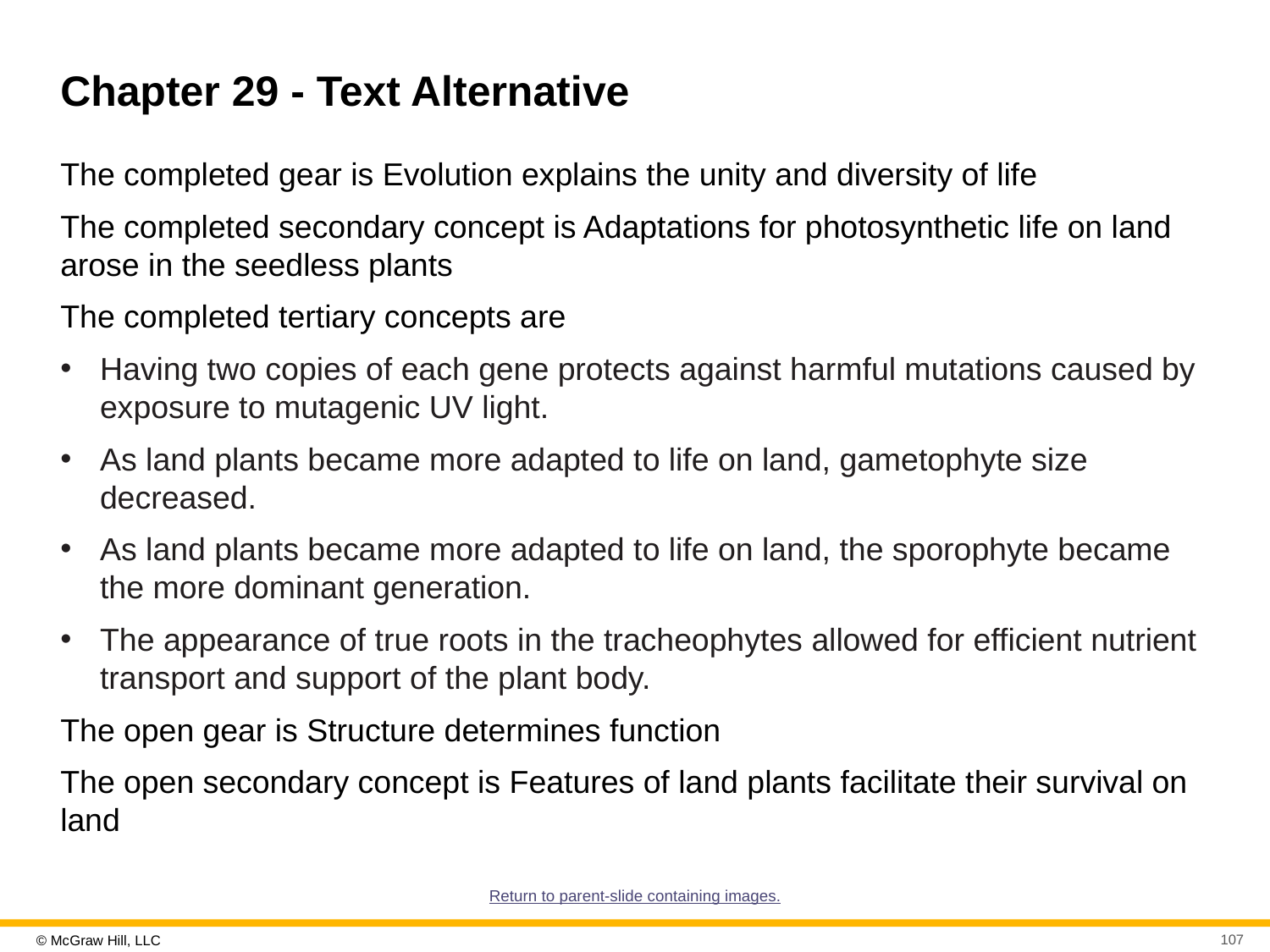

# Chapter 29 - Text Alternative
The completed gear is Evolution explains the unity and diversity of life
The completed secondary concept is Adaptations for photosynthetic life on land arose in the seedless plants
The completed tertiary concepts are
Having two copies of each gene protects against harmful mutations caused by exposure to mutagenic UV light.
As land plants became more adapted to life on land, gametophyte size decreased.
As land plants became more adapted to life on land, the sporophyte became the more dominant generation.
The appearance of true roots in the tracheophytes allowed for efficient nutrient transport and support of the plant body.
The open gear is Structure determines function
The open secondary concept is Features of land plants facilitate their survival on land
Return to parent-slide containing images.
107